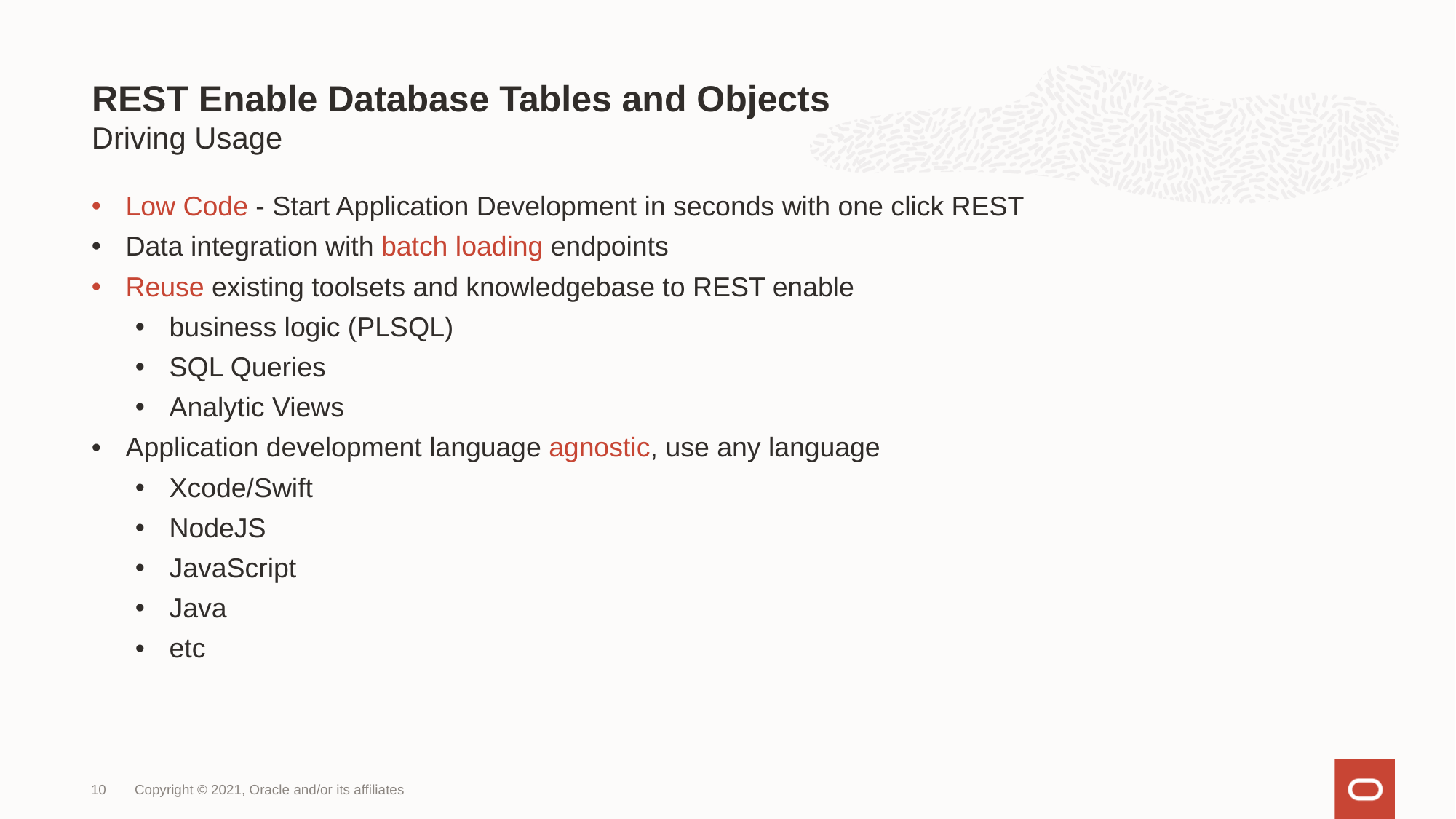

# REST Enable Database Tables and Objects
Driving Usage
Low Code - Start Application Development in seconds with one click REST
Data integration with batch loading endpoints
Reuse existing toolsets and knowledgebase to REST enable
business logic (PLSQL)
SQL Queries
Analytic Views
Application development language agnostic, use any language
Xcode/Swift
NodeJS
JavaScript
Java
etc

10
Copyright © 2021, Oracle and/or its affiliates